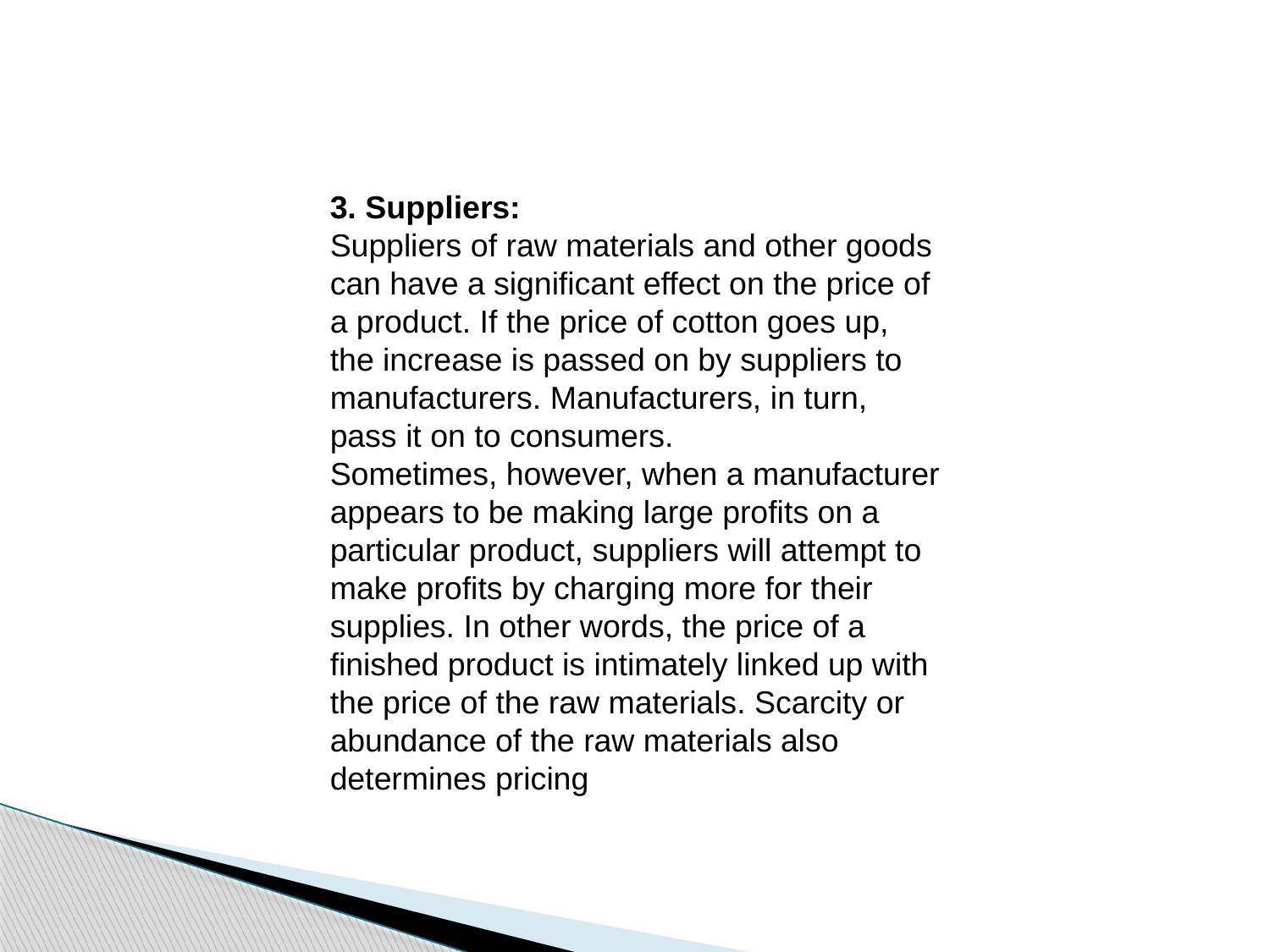

3. Suppliers:
Suppliers of raw materials and other goods can have a significant effect on the price of a product. If the price of cotton goes up, the increase is passed on by suppliers to manufacturers. Manufacturers, in turn, pass it on to consumers.
Sometimes, however, when a manufacturer appears to be making large profits on a particular product, suppliers will attempt to make profits by charging more for their supplies. In other words, the price of a finished product is intimately linked up with the price of the raw materials. Scarcity or abundance of the raw materials also determines pricing